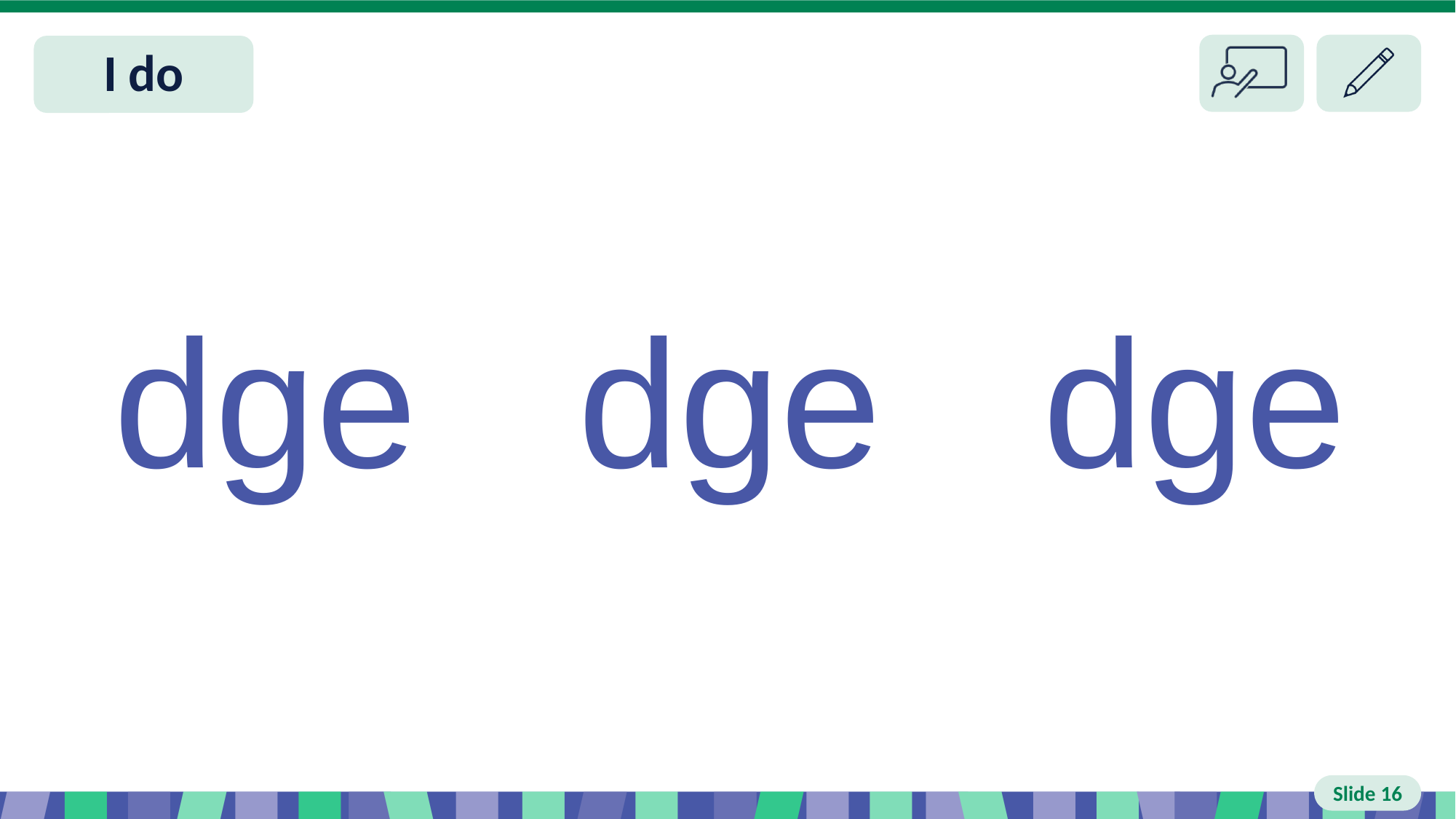

# Slide 16 I do
 dge
 dge
 dge